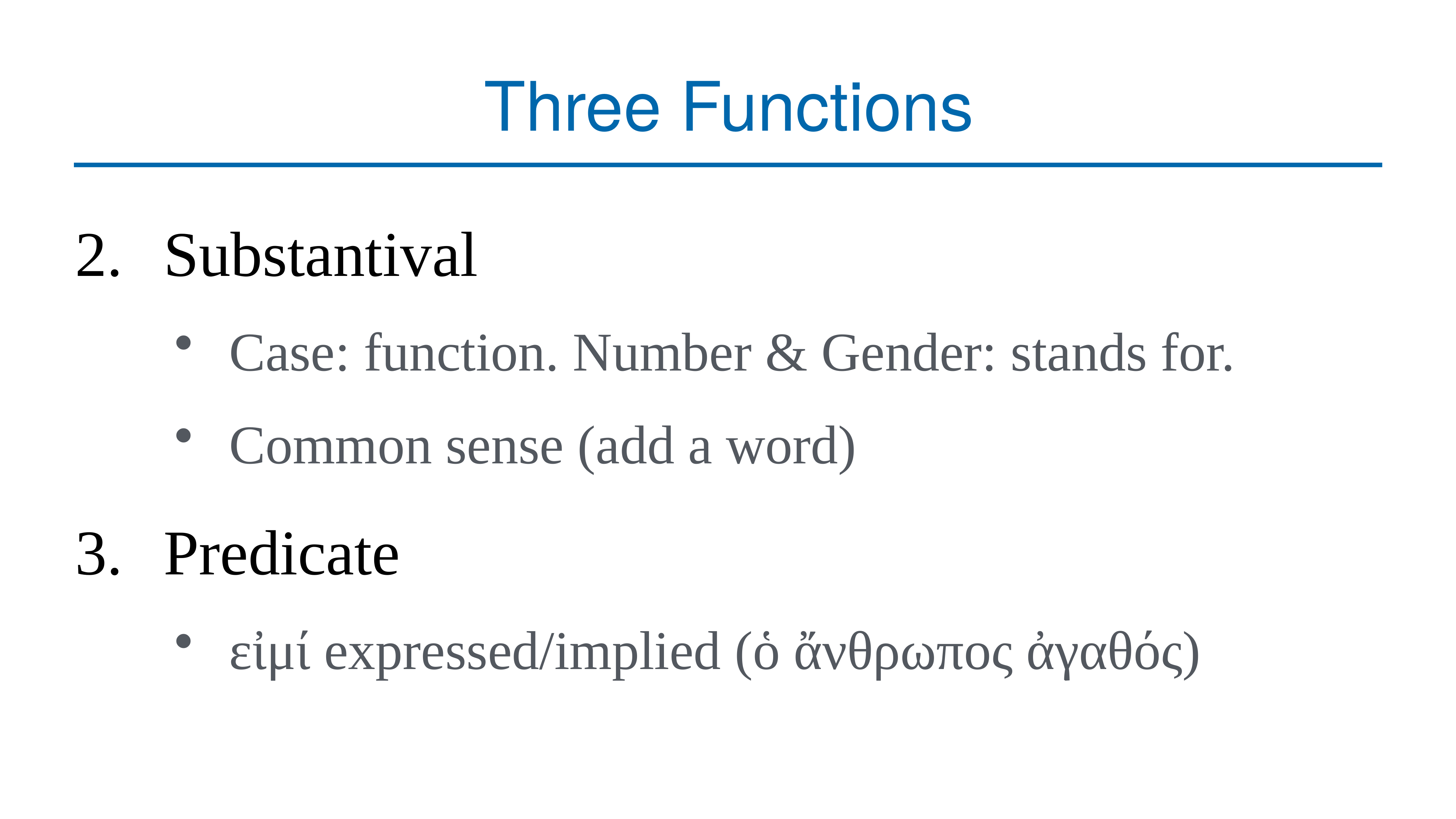

# Three Functions
Substantival
Case: function. Number & Gender: stands for.
Common sense (add a word)
Predicate
εἰμί expressed/implied (ὁ ἄνθρωπος ἀγαθός)